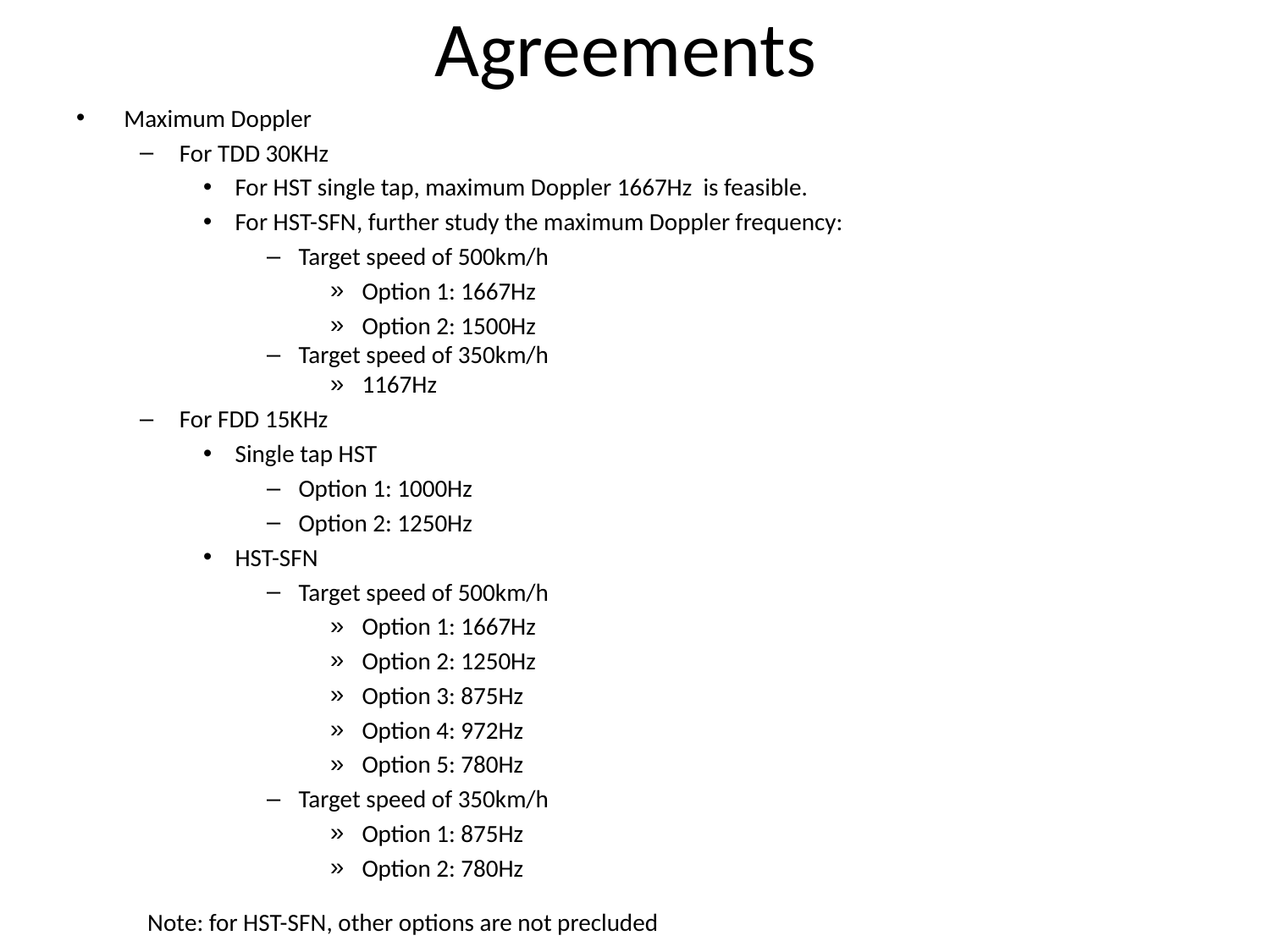

# Agreements
Maximum Doppler
For TDD 30KHz
For HST single tap, maximum Doppler 1667Hz  is feasible.
For HST-SFN, further study the maximum Doppler frequency:
Target speed of 500km/h
Option 1: 1667Hz
Option 2: 1500Hz
Target speed of 350km/h
1167Hz
For FDD 15KHz
Single tap HST
Option 1: 1000Hz
Option 2: 1250Hz
HST-SFN
Target speed of 500km/h
Option 1: 1667Hz
Option 2: 1250Hz
Option 3: 875Hz
Option 4: 972Hz
Option 5: 780Hz
Target speed of 350km/h
Option 1: 875Hz
Option 2: 780Hz

Note: for HST-SFN, other options are not precluded